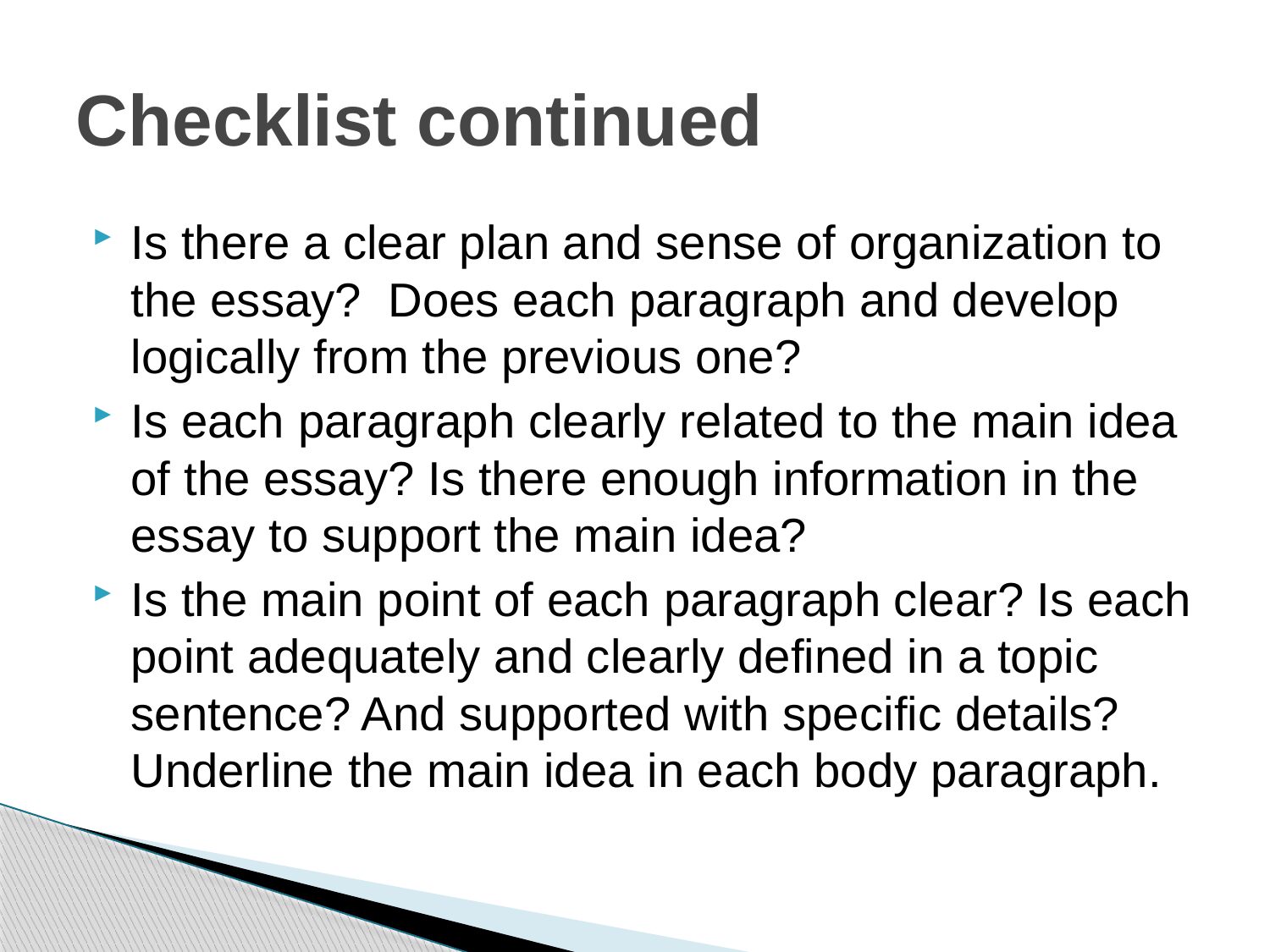

# Checklist continued
Is there a clear plan and sense of organization to the essay?  Does each paragraph and develop logically from the previous one?
Is each paragraph clearly related to the main idea of the essay? Is there enough information in the  essay to support the main idea?
Is the main point of each paragraph clear? Is each point adequately and clearly defined in a topic sentence? And supported with specific details? Underline the main idea in each body paragraph.